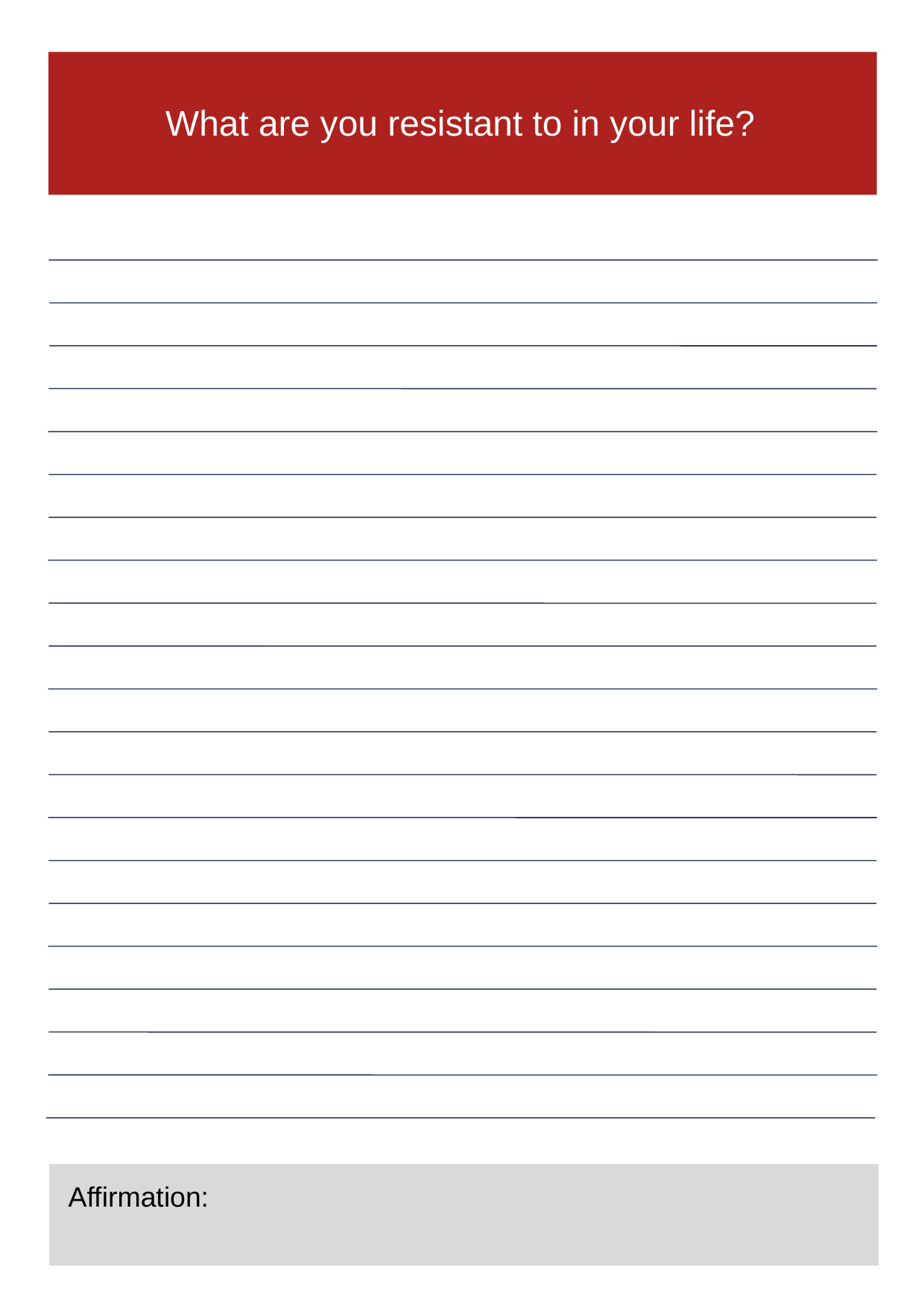

What are you resistant to in your life?

Affirmation: